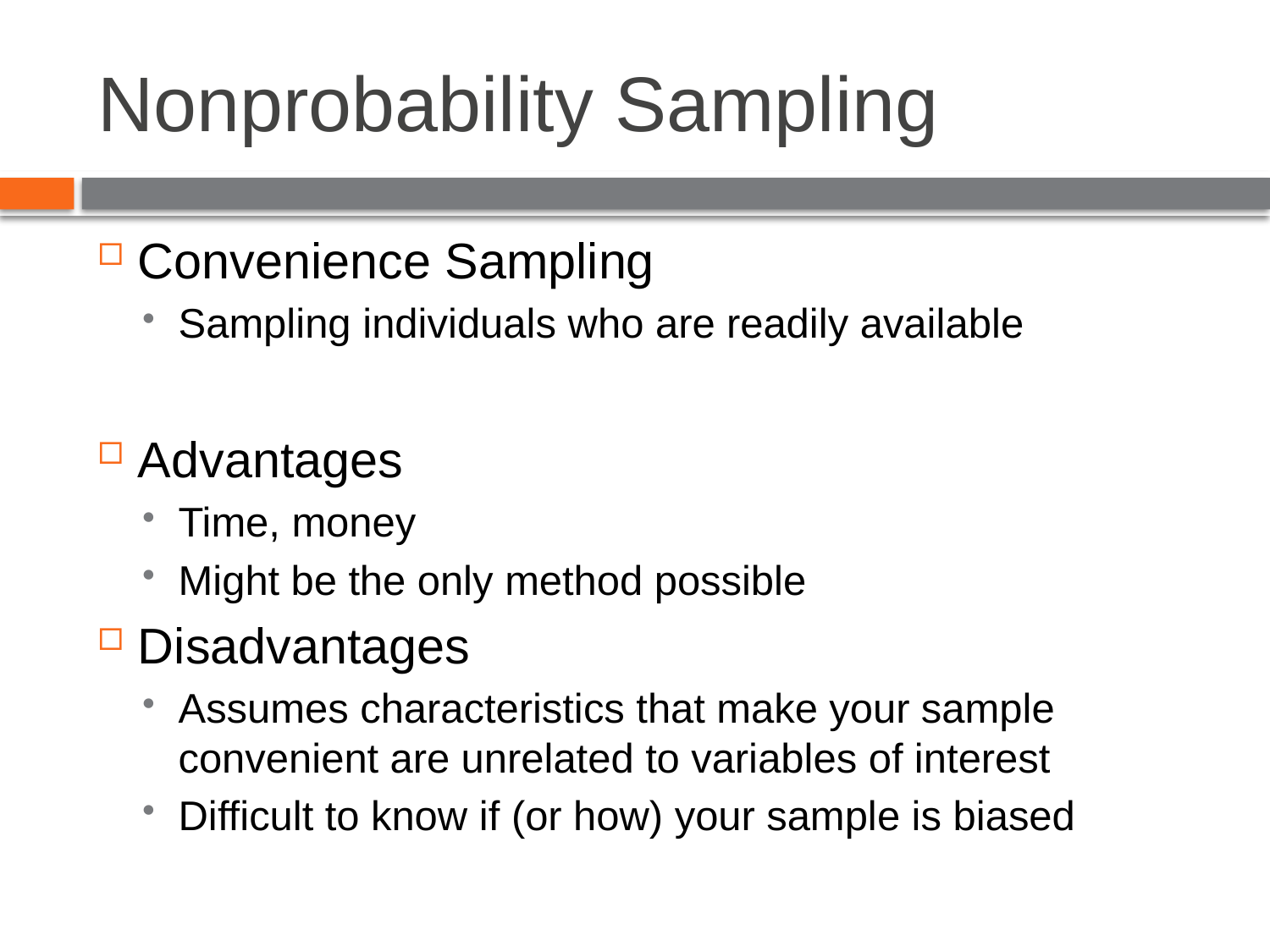

# Nonprobability Sampling
Convenience Sampling
Sampling individuals who are readily available

Advantages
Time, money
Might be the only method possible
Disadvantages
Assumes characteristics that make your sample convenient are unrelated to variables of interest
Difficult to know if (or how) your sample is biased